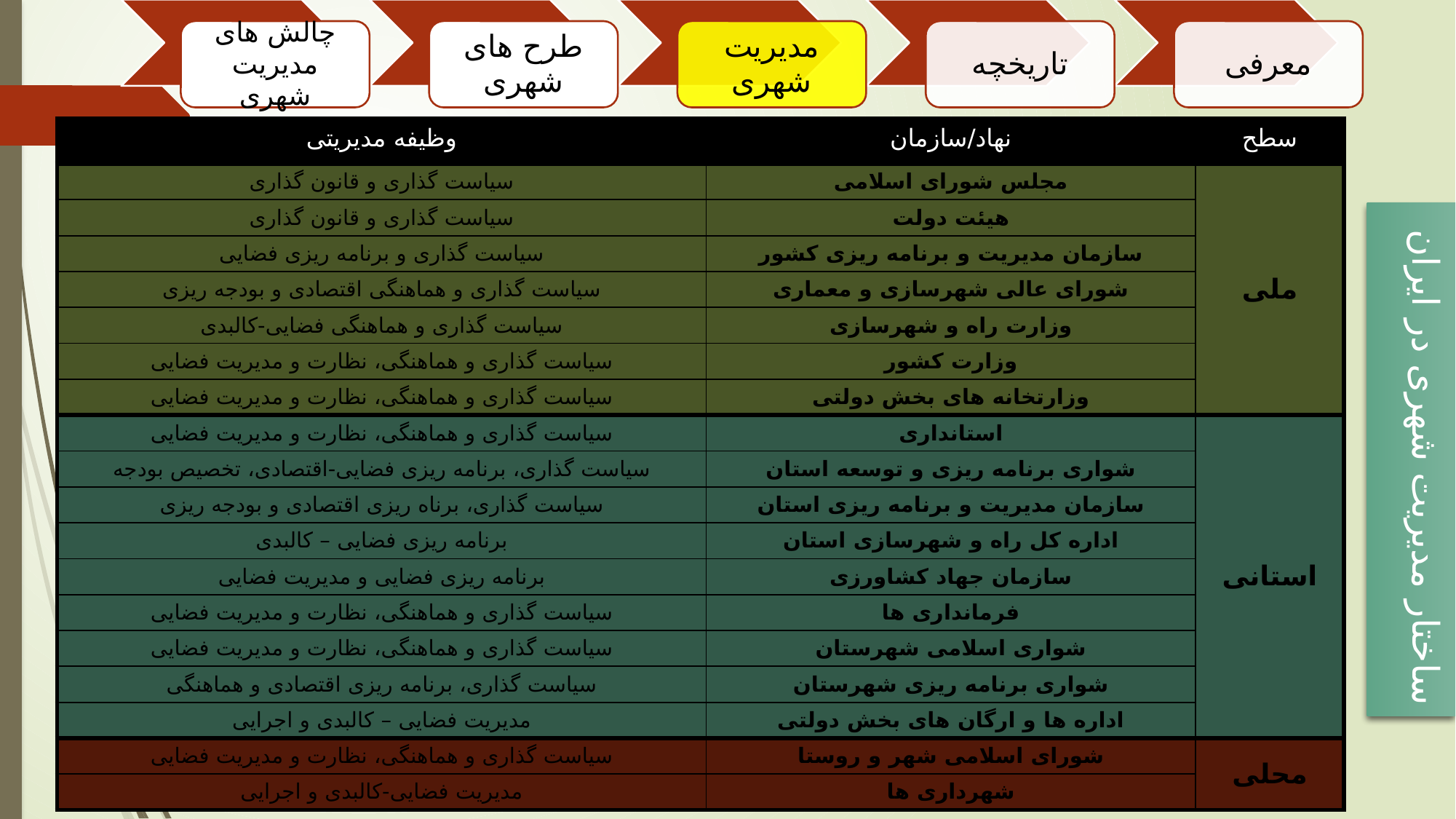

معرفی
تاریخچه
چالش های مدیریت شهری
مدیریت شهری
طرح های شهری
| وظیفه مدیریتی | نهاد/سازمان | سطح |
| --- | --- | --- |
| سیاست گذاری و قانون گذاری | مجلس شورای اسلامی | ملی |
| سیاست گذاری و قانون گذاری | هیئت دولت |  |
| سیاست گذاری و برنامه ریزی فضایی | سازمان مدیریت و برنامه ریزی کشور |  |
| سیاست گذاری و هماهنگی اقتصادی و بودجه ریزی | شورای عالی شهرسازی و معماری |  |
| سیاست گذاری و هماهنگی فضایی-کالبدی | وزارت راه و شهرسازی |  |
| سیاست گذاری و هماهنگی، نظارت و مدیریت فضایی | وزارت کشور |  |
| سیاست گذاری و هماهنگی، نظارت و مدیریت فضایی | وزارتخانه های بخش دولتی |  |
| سیاست گذاری و هماهنگی، نظارت و مدیریت فضایی | استانداری | استانی |
| سیاست گذاری، برنامه ریزی فضایی-اقتصادی، تخصیص بودجه | شواری برنامه ریزی و توسعه استان |  |
| سیاست گذاری، برناه ریزی اقتصادی و بودجه ریزی | سازمان مدیریت و برنامه ریزی استان |  |
| برنامه ریزی فضایی – کالبدی | اداره کل راه و شهرسازی استان |  |
| برنامه ریزی فضایی و مدیریت فضایی | سازمان جهاد کشاورزی |  |
| سیاست گذاری و هماهنگی، نظارت و مدیریت فضایی | فرمانداری ها |  |
| سیاست گذاری و هماهنگی، نظارت و مدیریت فضایی | شواری اسلامی شهرستان |  |
| سیاست گذاری، برنامه ریزی اقتصادی و هماهنگی | شواری برنامه ریزی شهرستان |  |
| مدیریت فضایی – کالبدی و اجرایی | اداره ها و ارگان های بخش دولتی |  |
| سیاست گذاری و هماهنگی، نظارت و مدیریت فضایی | شورای اسلامی شهر و روستا | محلی |
| مدیریت فضایی-کالبدی و اجرایی | شهرداری ها |  |
# ساختار مدیریت شهری در ایران